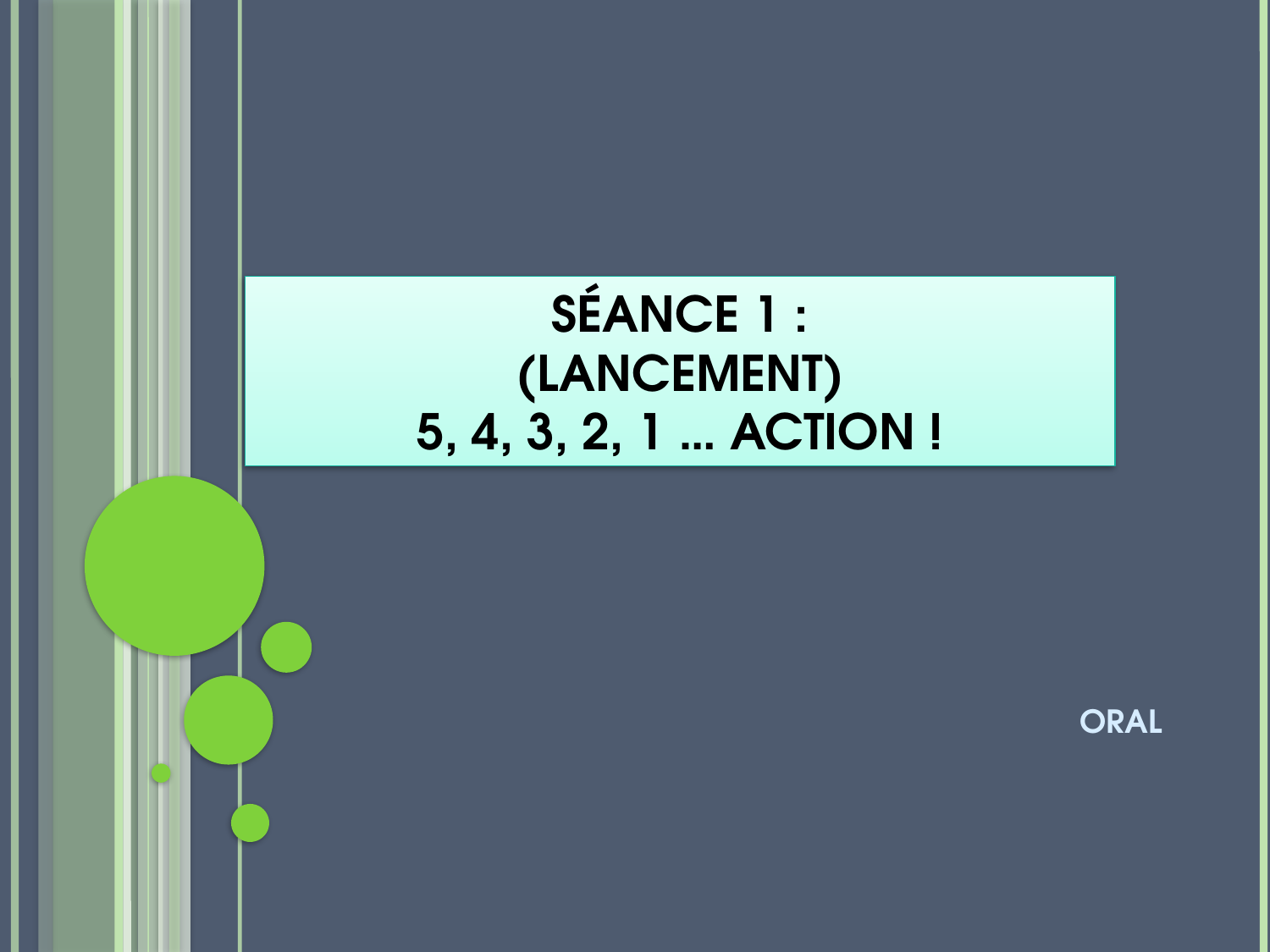

# Séance 1 : (lancement) 5, 4, 3, 2, 1 … Action !
ORAL